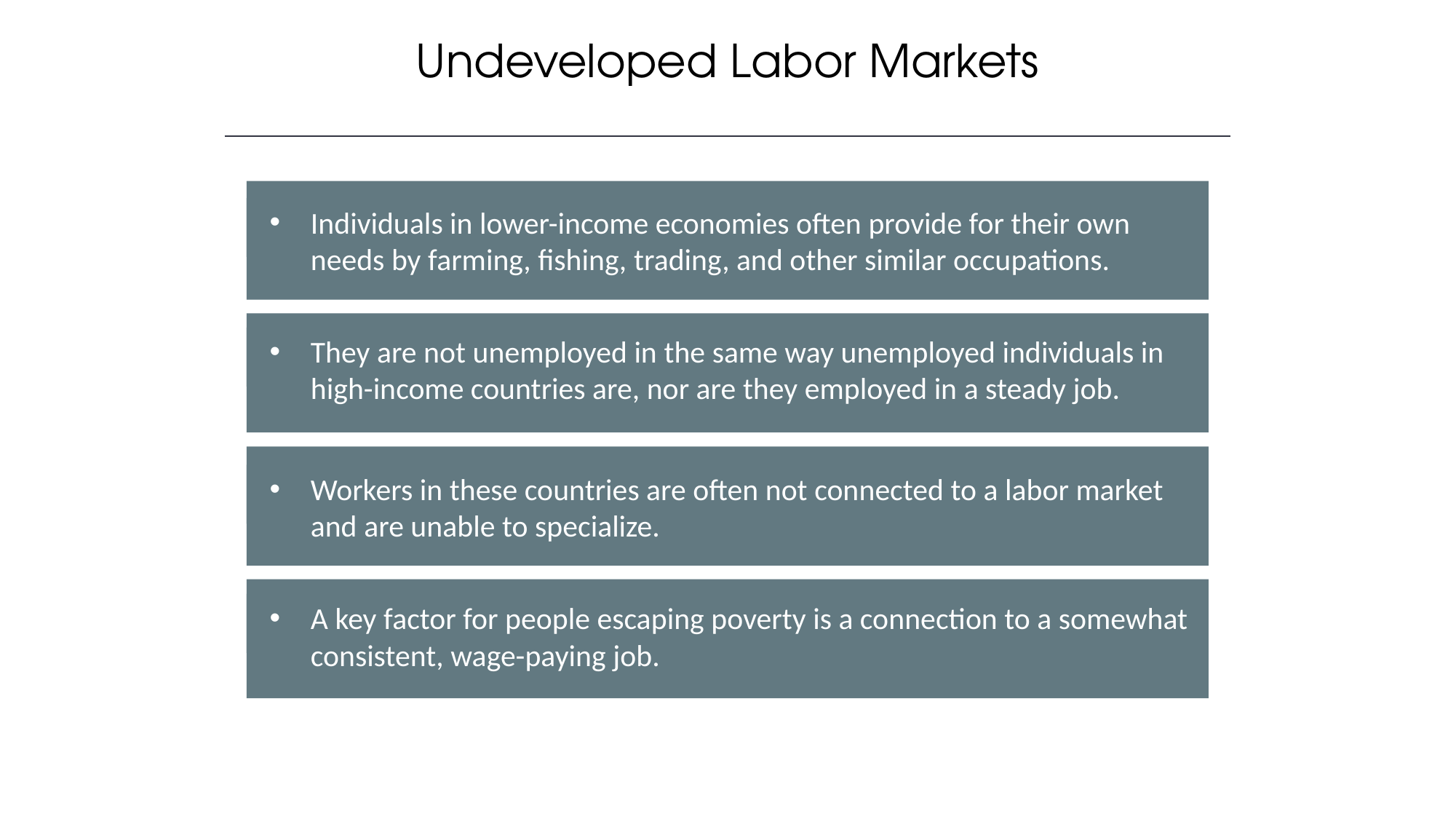

Undeveloped Labor Markets

Individuals in lower-income economies often provide for their own needs by farming, fishing, trading, and other similar occupations.

They are not unemployed in the same way unemployed individuals in high-income countries are, nor are they employed in a steady job.

Workers in these countries are often not connected to a labor market and are unable to specialize.

A key factor for people escaping poverty is a connection to a somewhat consistent, wage-paying job.